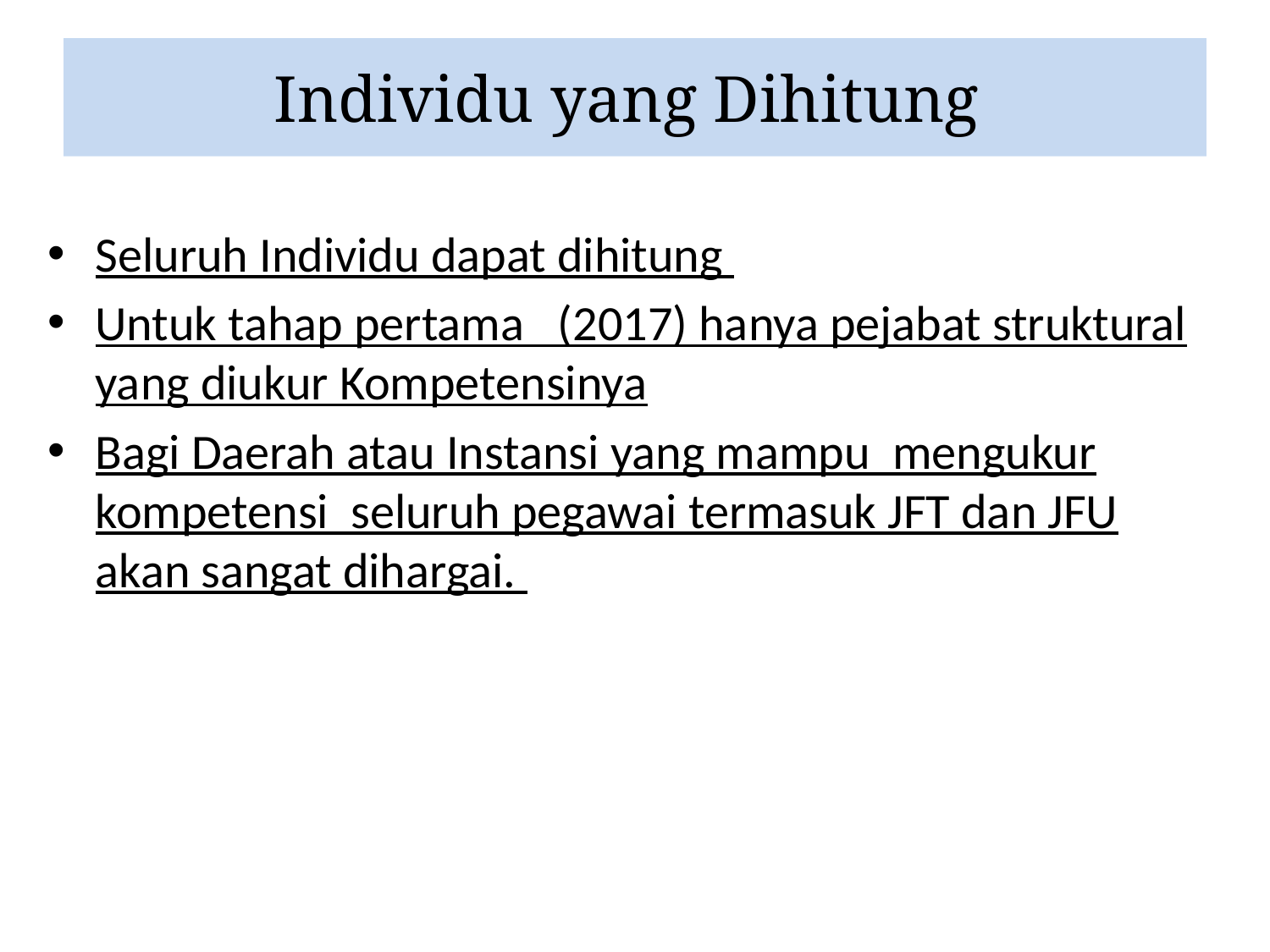

# Individu yang Dihitung
Seluruh Individu dapat dihitung
Untuk tahap pertama   (2017) hanya pejabat struktural yang diukur Kompetensinya
Bagi Daerah atau Instansi yang mampu  mengukur kompetensi  seluruh pegawai termasuk JFT dan JFU akan sangat dihargai.